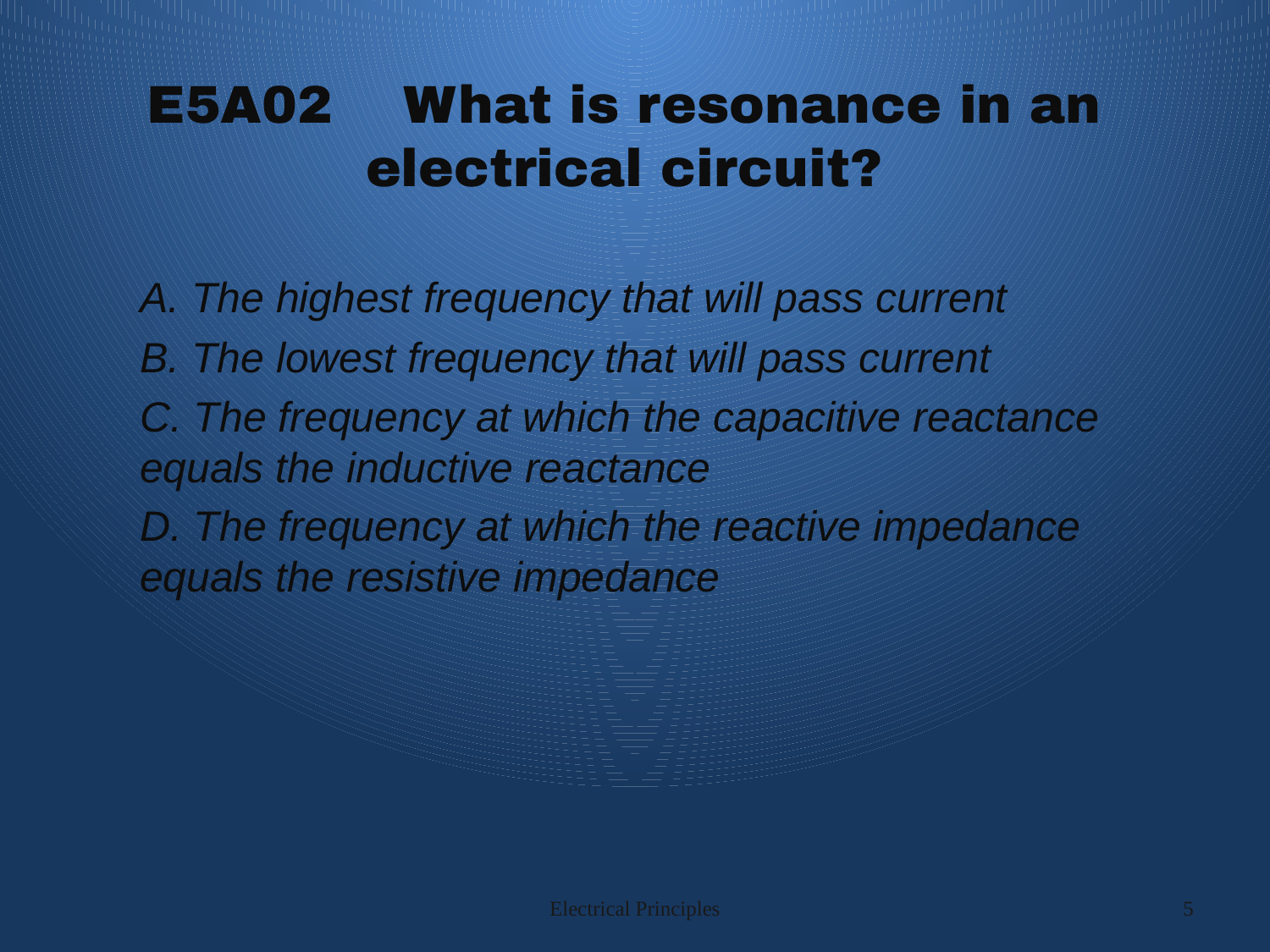

# E5A02    What is resonance in an electrical circuit?
A. The highest frequency that will pass current
B. The lowest frequency that will pass current
C. The frequency at which the capacitive reactance equals the inductive reactance
D. The frequency at which the reactive impedance equals the resistive impedance
Electrical Principles
5